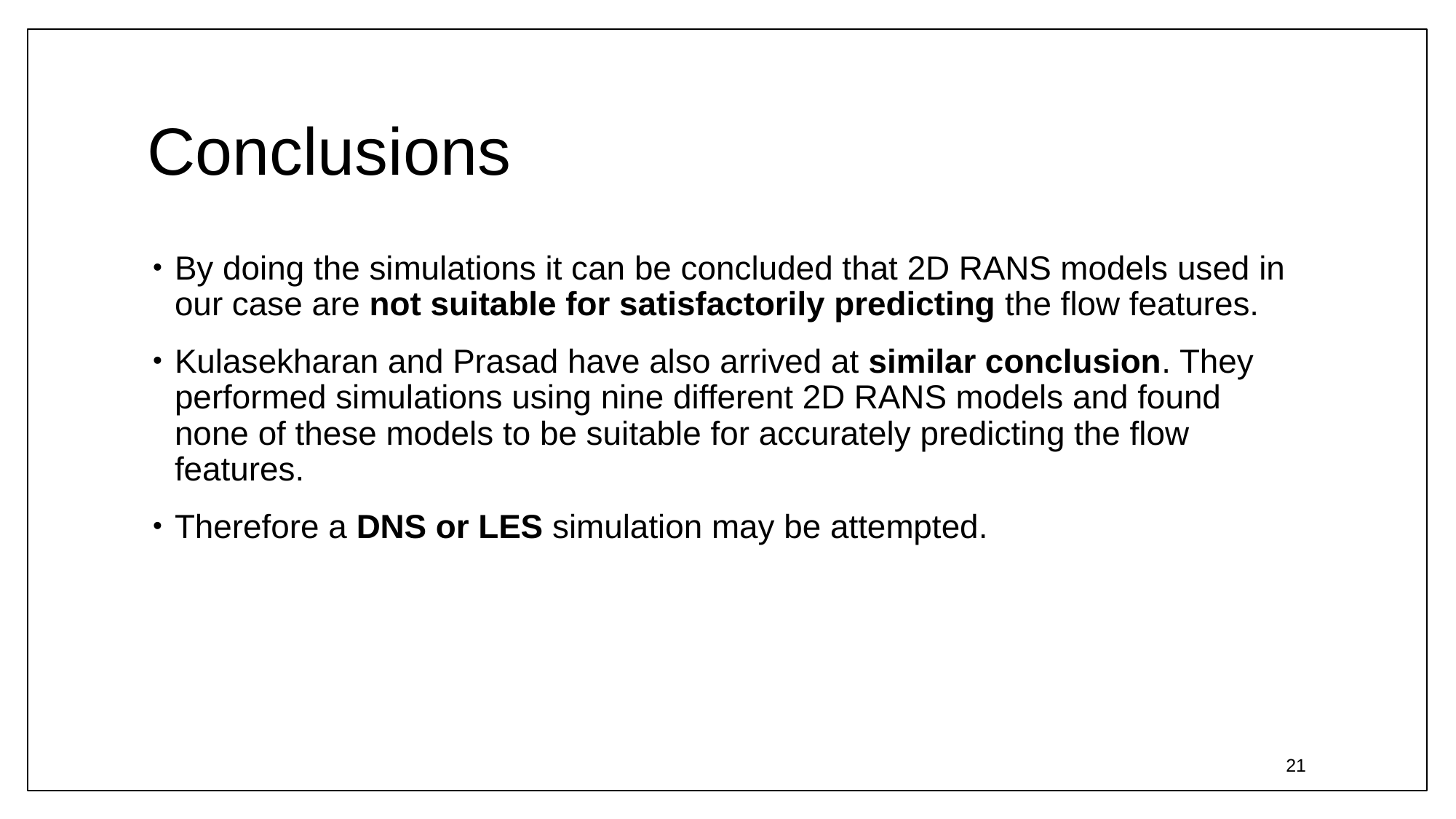

# Conclusions
By doing the simulations it can be concluded that 2D RANS models used in our case are not suitable for satisfactorily predicting the flow features.
Kulasekharan and Prasad have also arrived at similar conclusion. They performed simulations using nine different 2D RANS models and found none of these models to be suitable for accurately predicting the flow features.
Therefore a DNS or LES simulation may be attempted.
21